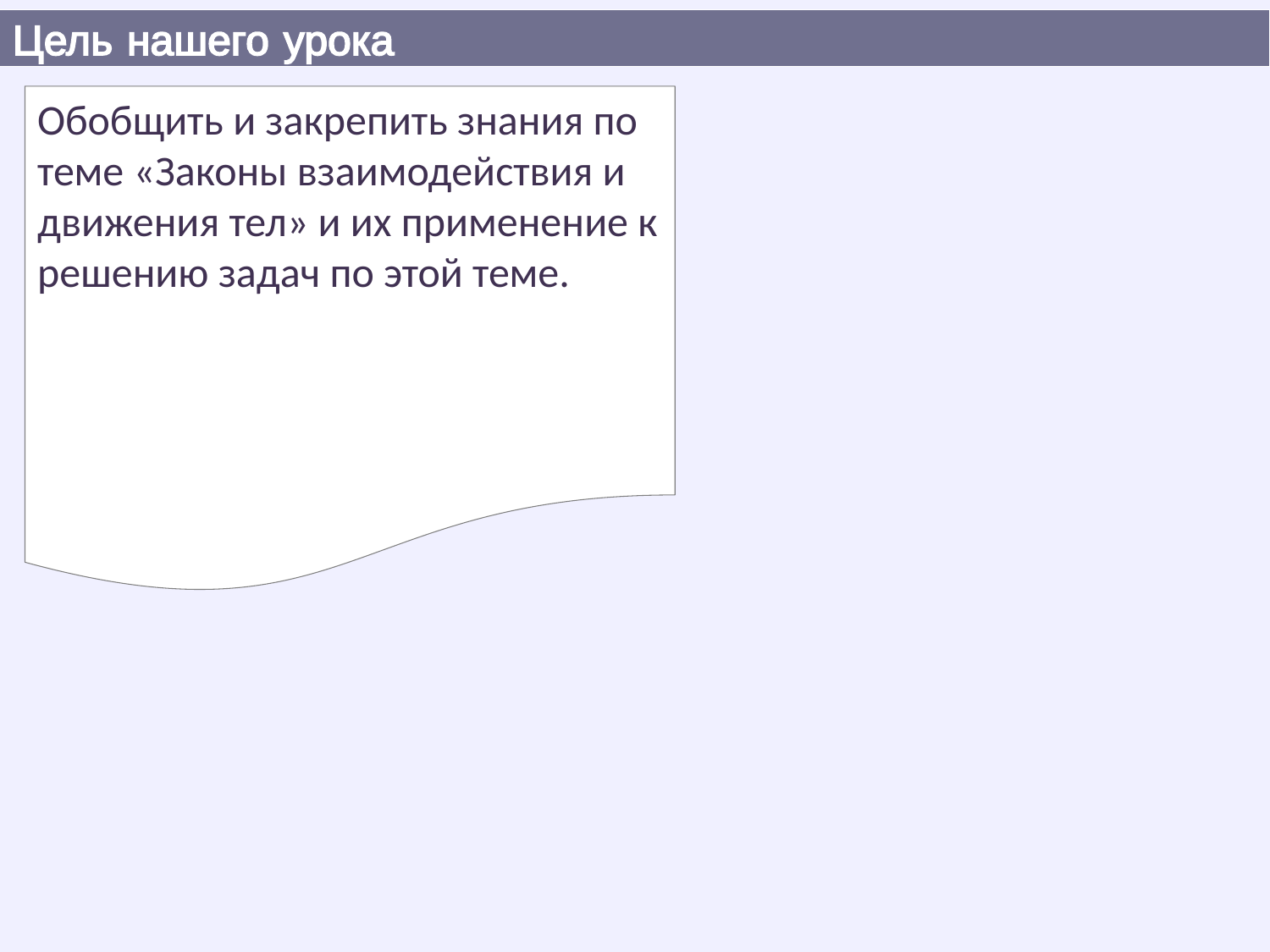

Цель нашего урока
Обобщить и закрепить знания по теме «Законы взаимодействия и движения тел» и их применение к решению задач по этой теме.